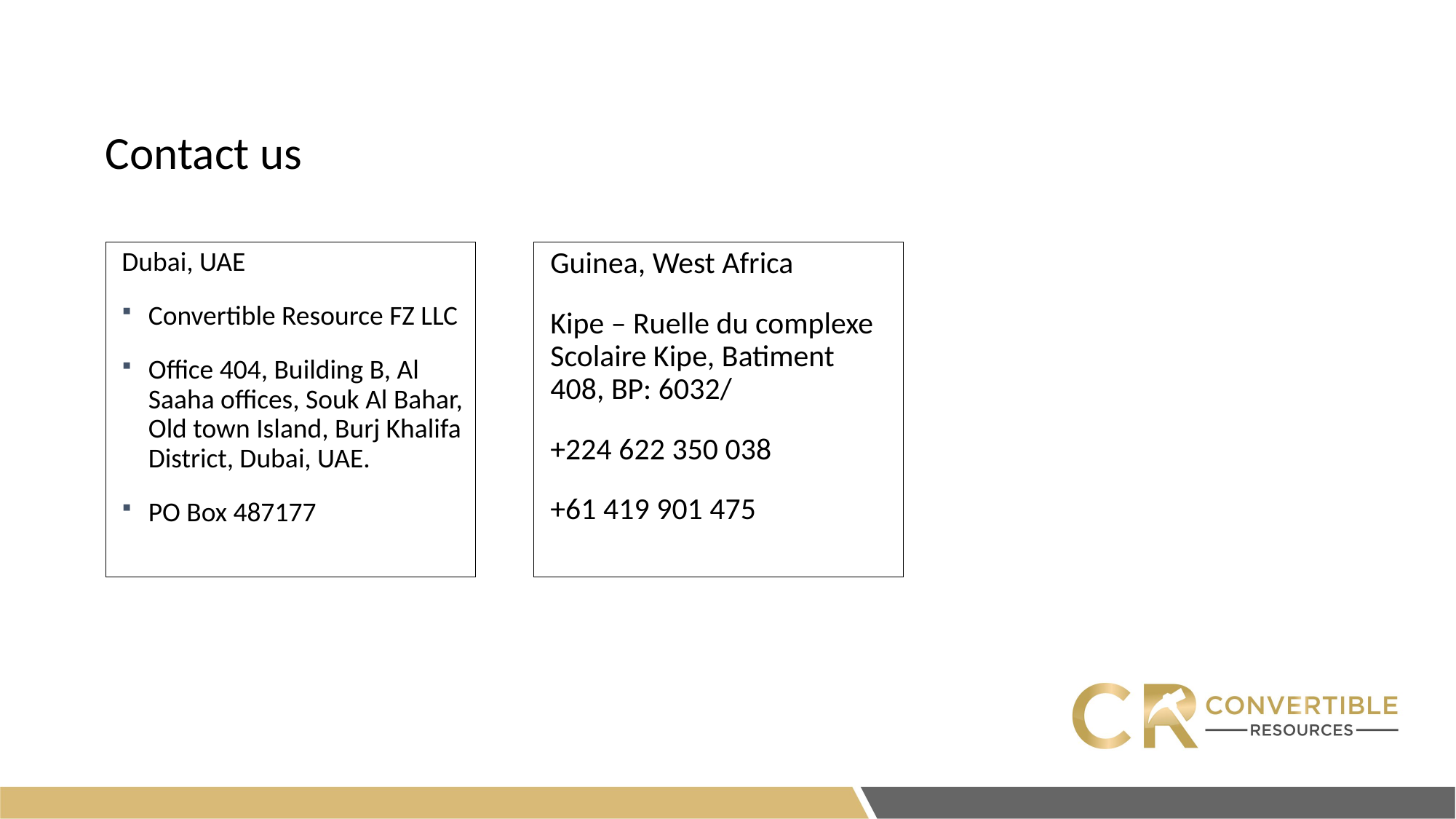

# Contact us
Dubai, UAE
Convertible Resource FZ LLC
Office 404, Building B, Al Saaha offices, Souk Al Bahar, Old town Island, Burj Khalifa District, Dubai, UAE.
PO Box 487177

Guinea, West Africa
Kipe – Ruelle du complexe Scolaire Kipe, Batiment 408, BP: 6032/
+224 622 350 038
+61 419 901 475